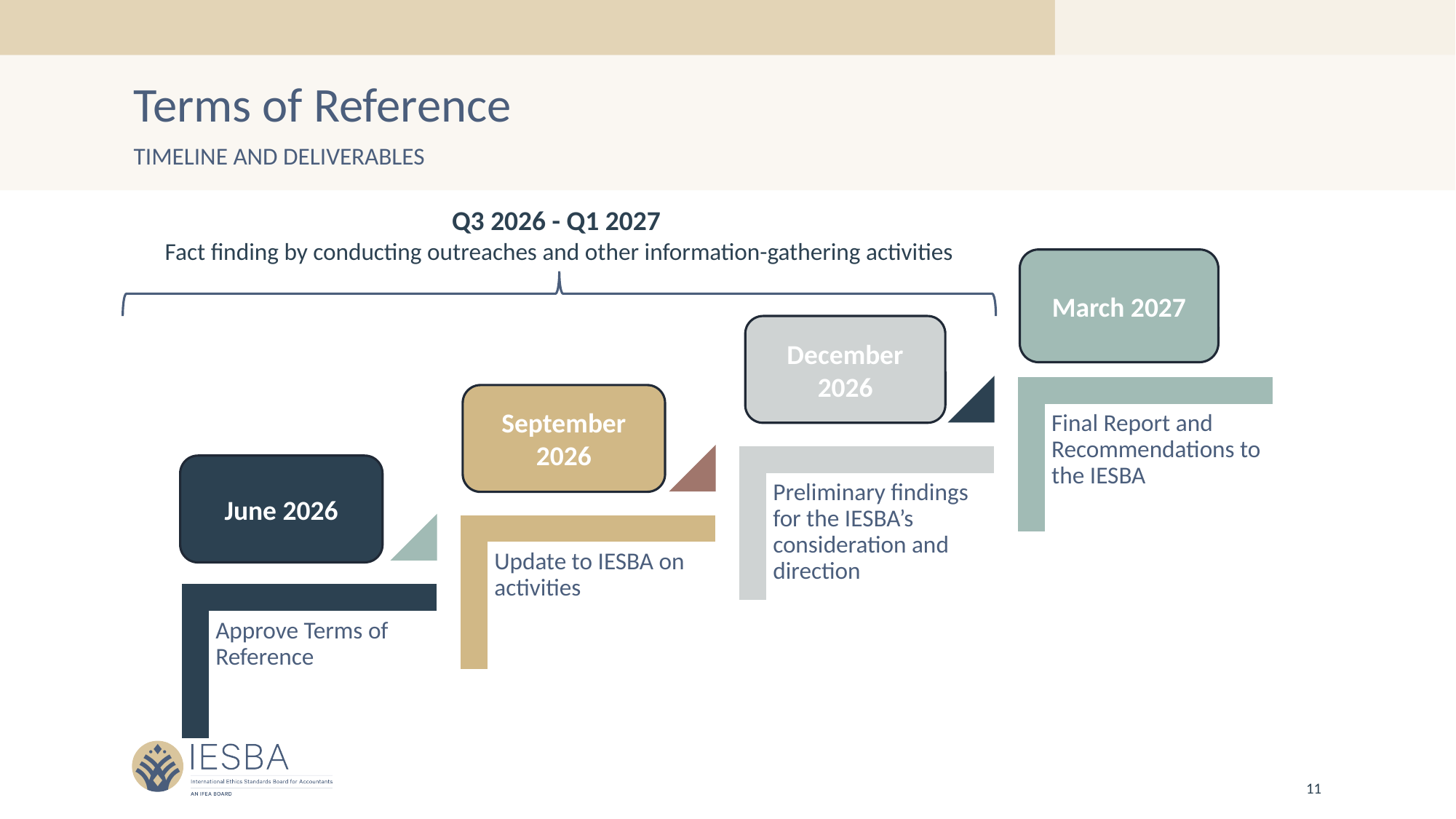

# Terms of Reference
Timeline and deliverables
Q3 2026 - Q1 2027
Fact finding by conducting outreaches and other information-gathering activities
March 2027
December 2026
Approve Terms of Reference
Update to IESBA on activities
Preliminary findings for the IESBA’s consideration and direction
Final Report and Recommendations to the IESBA
September 2026
June 2026
11